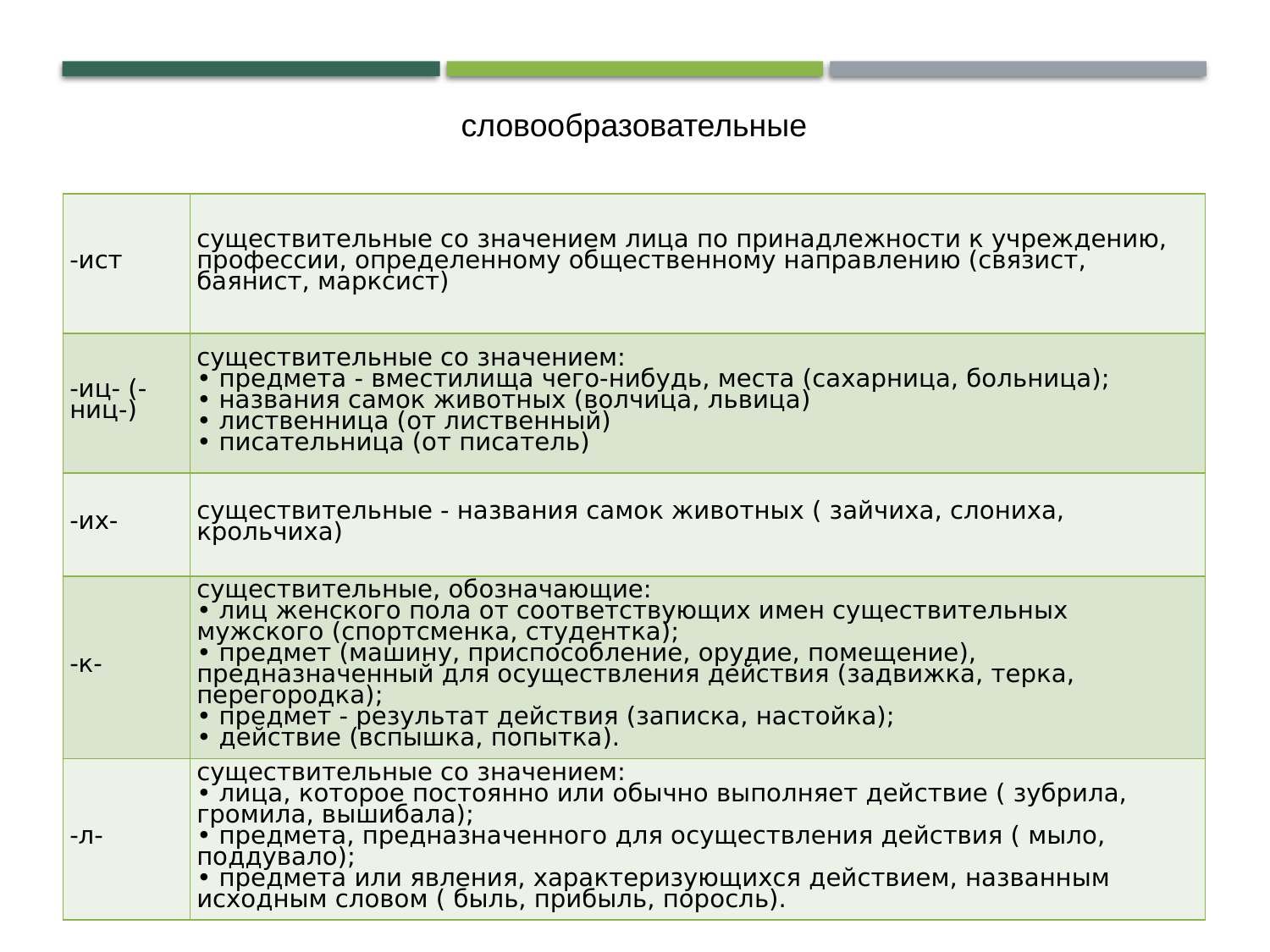

словообразовательные
| -ист | существительные со значением лица по принадлежности к учреждению, профессии, определенному общественному направлению (связист, баянист, марксист) |
| --- | --- |
| -иц- (-ниц-) | существительные со значением:  • предмета - вместилища чего-нибудь, места (сахарница, больница);  • названия самок животных (волчица, львица) • лиственница (от лиственный)  • писательница (от писатель) |
| -их- | существительные - названия самок животных ( зайчиха, слониха, крольчиха) |
| -к- | существительные, обозначающие:  • лиц женского пола от соответствующих имен существительных мужского (спортсменка, студентка);  • предмет (машину, приспособление, орудие, помещение), предназначенный для осуществления действия (задвижка, терка, перегородка);  • предмет - результат действия (записка, настойка);  • действие (вспышка, попытка). |
| -л- | существительные со значением:  • лица, которое постоянно или обычно выполняет действие ( зубрила, громила, вышибала);  • предмета, предназначенного для осуществления действия ( мыло, поддувало);  • предмета или явления, характеризующихся действием, названным исходным словом ( быль, прибыль, поросль). |
7